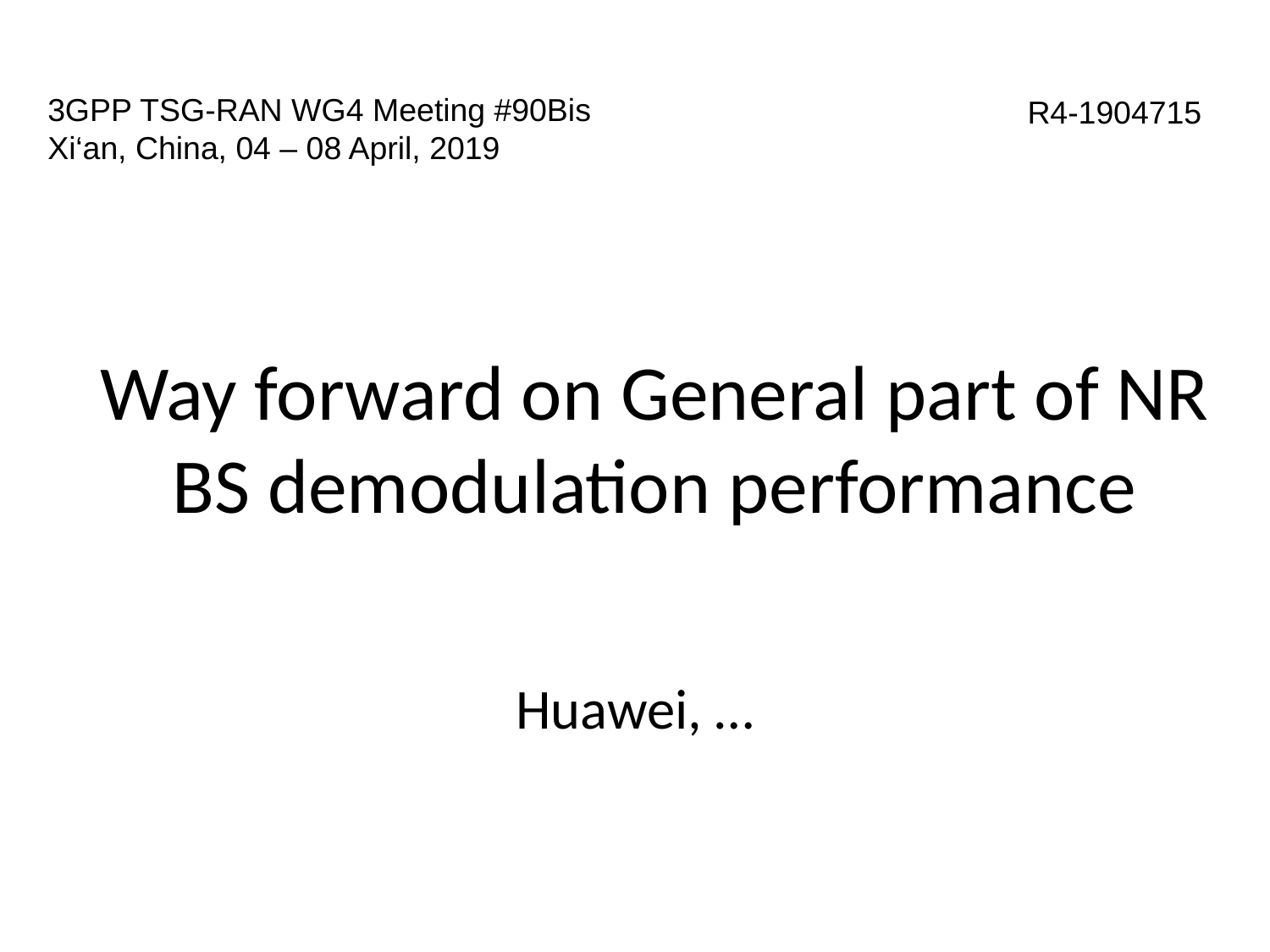

# 3GPP TSG-RAN WG4 Meeting #90Bis Xi‘an, China, 04 – 08 April, 2019
R4-1904715
Way forward on General part of NR BS demodulation performance
Huawei, …